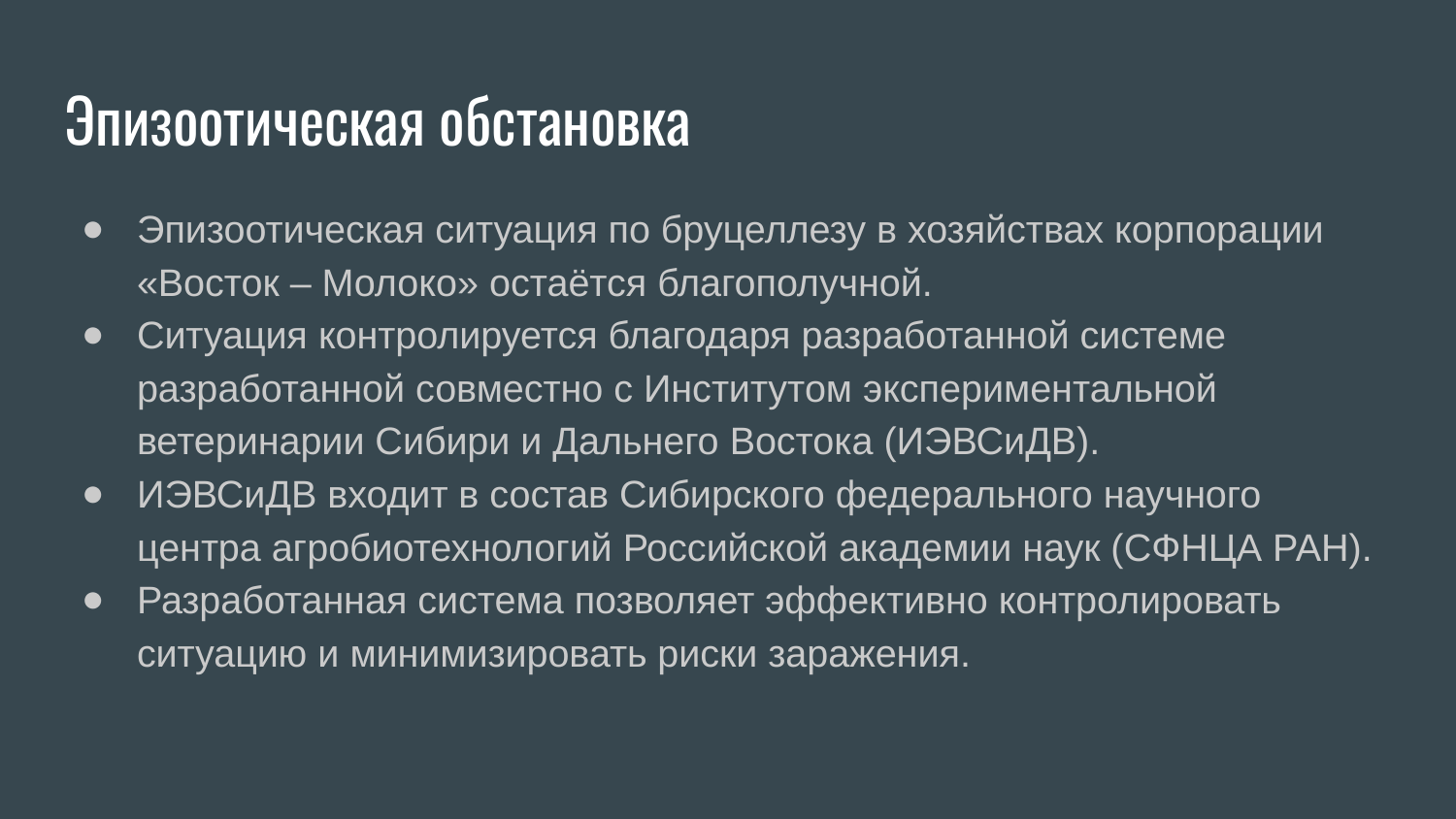

# Эпизоотическая обстановка
Эпизоотическая ситуация по бруцеллезу в хозяйствах корпорации «Восток – Молоко» остаётся благополучной.
Ситуация контролируется благодаря разработанной системе разработанной совместно с Институтом экспериментальной ветеринарии Сибири и Дальнего Востока (ИЭВСиДВ).
ИЭВСиДВ входит в состав Сибирского федерального научного центра агробиотехнологий Российской академии наук (СФНЦА РАН).
Разработанная система позволяет эффективно контролировать ситуацию и минимизировать риски заражения.